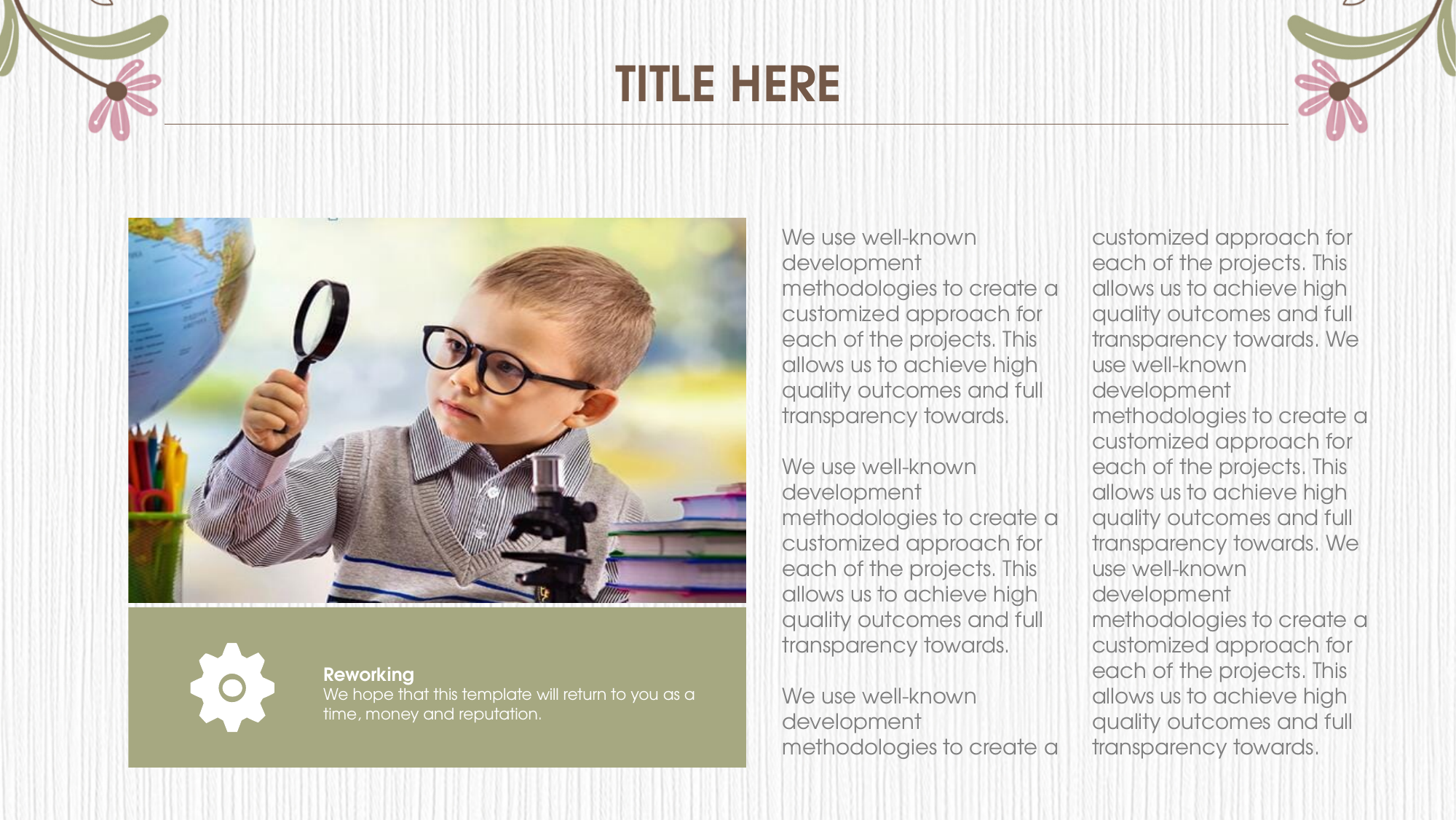

TITLE HERE

Reworking
We hope that this template will return to you as a time, money and reputation.

We use well-known development methodologies to create a customized approach for each of the projects. This allows us to achieve high quality outcomes and full transparency towards.

We use well-known development methodologies to create a customized approach for each of the projects. This allows us to achieve high quality outcomes and full transparency towards.

We use well-known development methodologies to create a customized approach for each of the projects. This allows us to achieve high quality outcomes and full transparency towards. We use well-known development methodologies to create a customized approach for each of the projects. This allows us to achieve high quality outcomes and full transparency towards. We use well-known development methodologies to create a customized approach for each of the projects. This allows us to achieve high quality outcomes and full transparency towards.